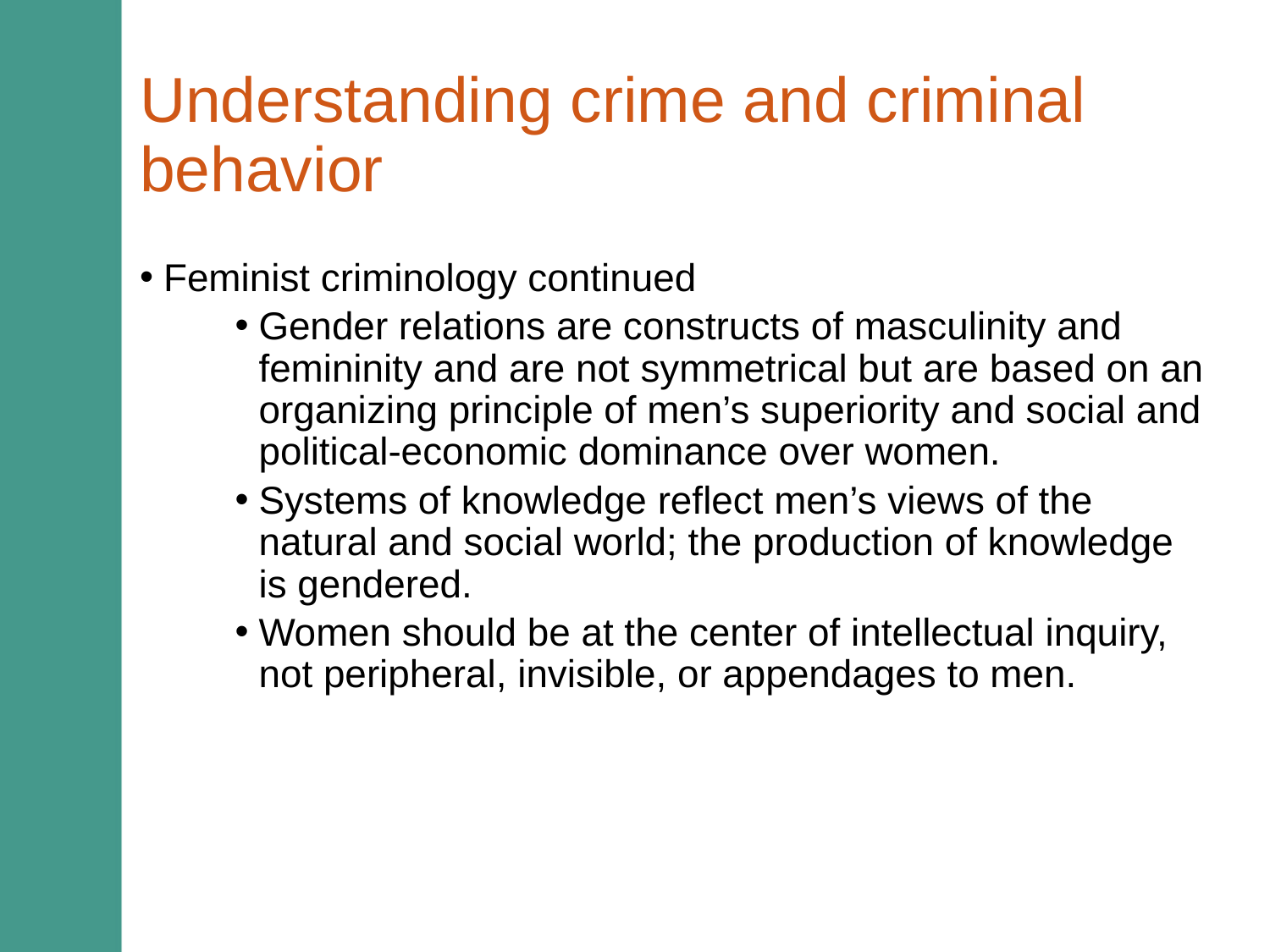

# Understanding crime and criminal behavior
Feminist criminology continued
Gender relations are constructs of masculinity and femininity and are not symmetrical but are based on an organizing principle of men’s superiority and social and political-economic dominance over women.
Systems of knowledge reflect men’s views of the natural and social world; the production of knowledge is gendered.
Women should be at the center of intellectual inquiry, not peripheral, invisible, or appendages to men.